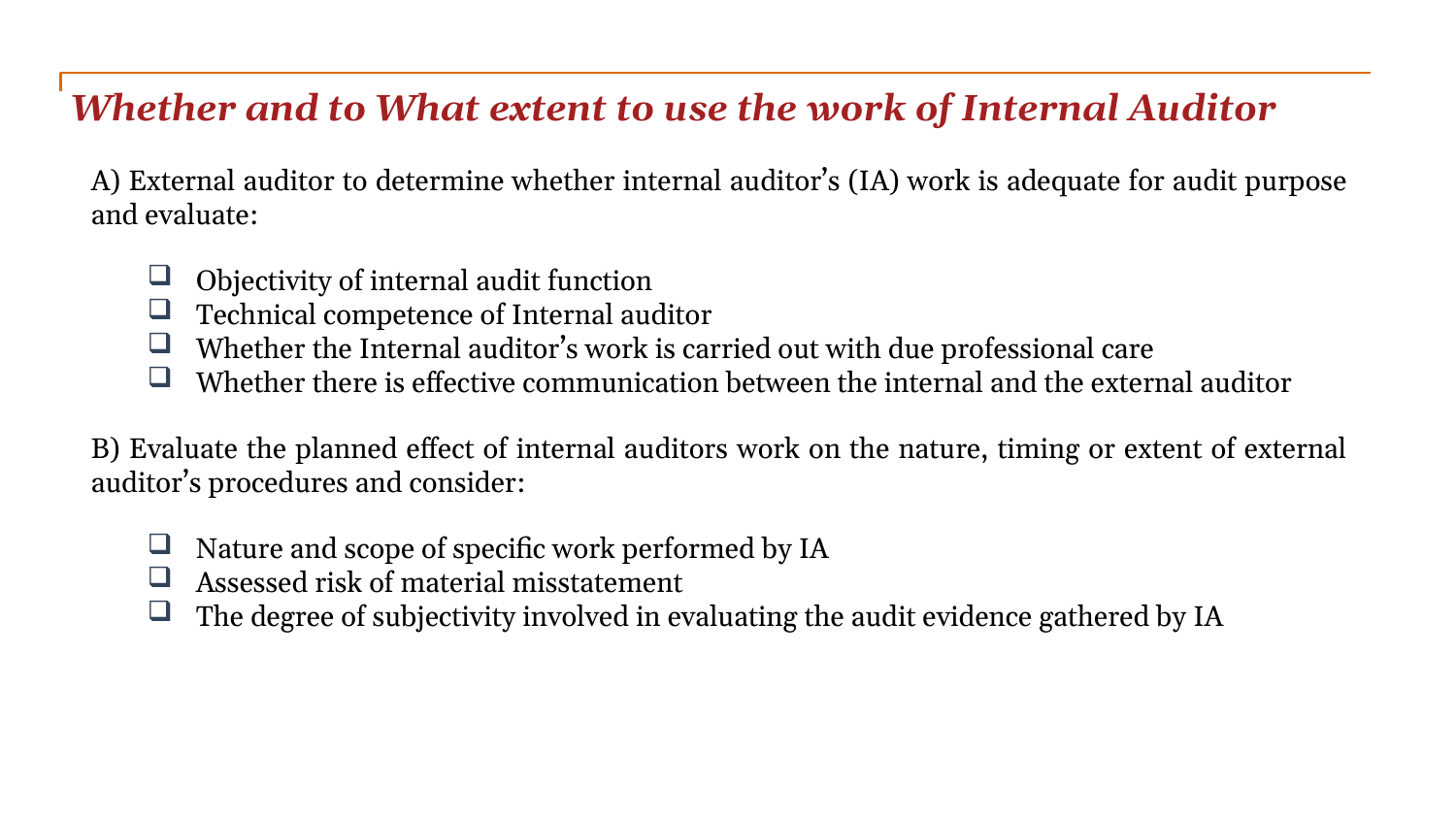

Whether and to What extent to use the work of Internal Auditor
A) External auditor to determine whether internal auditor’s (IA) work is adequate for audit purpose and evaluate:
Objectivity of internal audit function
Technical competence of Internal auditor
Whether the Internal auditor’s work is carried out with due professional care
Whether there is effective communication between the internal and the external auditor
B) Evaluate the planned effect of internal auditors work on the nature, timing or extent of external auditor’s procedures and consider:
Nature and scope of specific work performed by IA
Assessed risk of material misstatement
The degree of subjectivity involved in evaluating the audit evidence gathered by IA